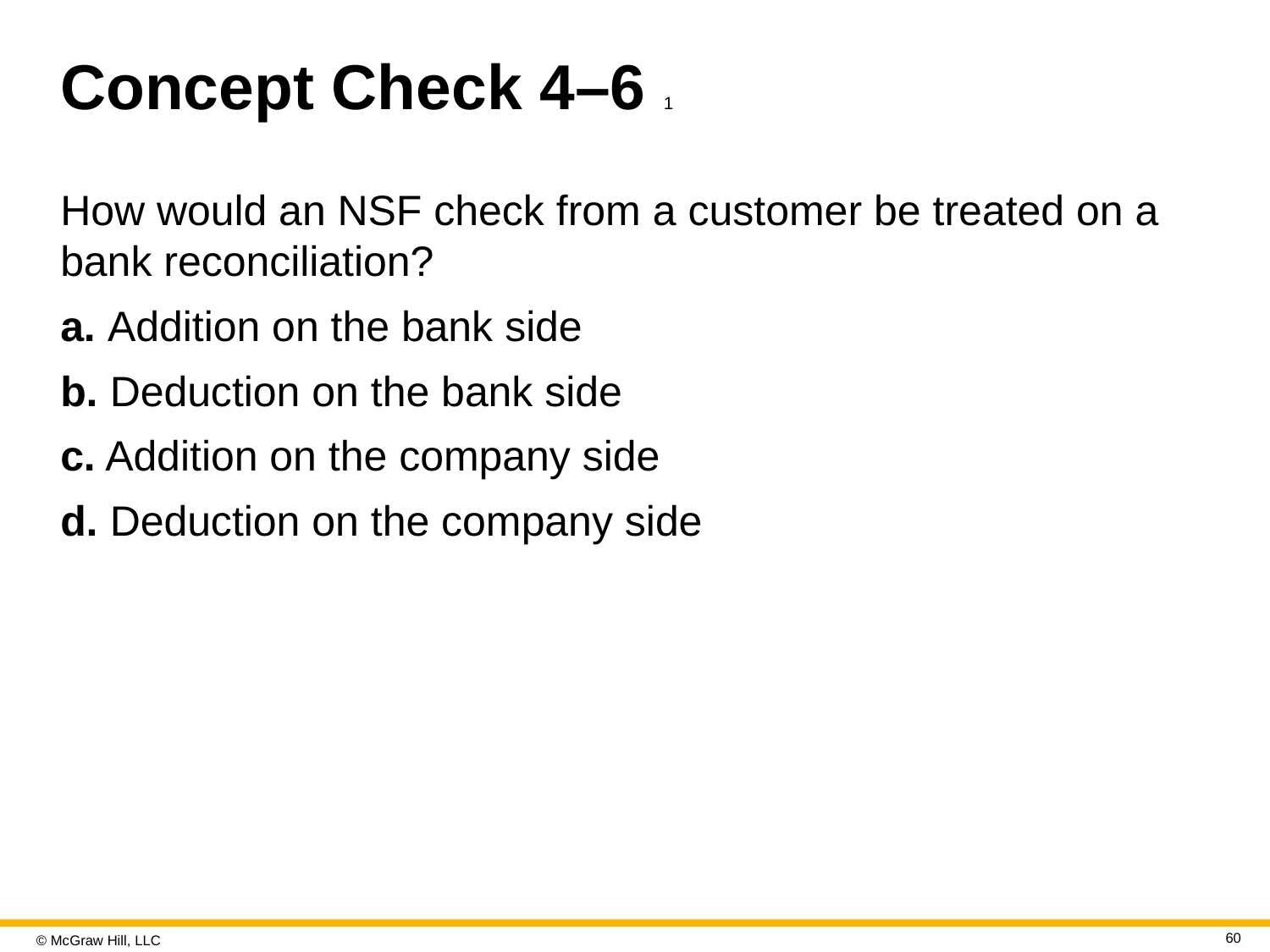

# Concept Check 4–6 1
How would an NSF check from a customer be treated on a bank reconciliation?
a. Addition on the bank side
b. Deduction on the bank side
c. Addition on the company side
d. Deduction on the company side
60